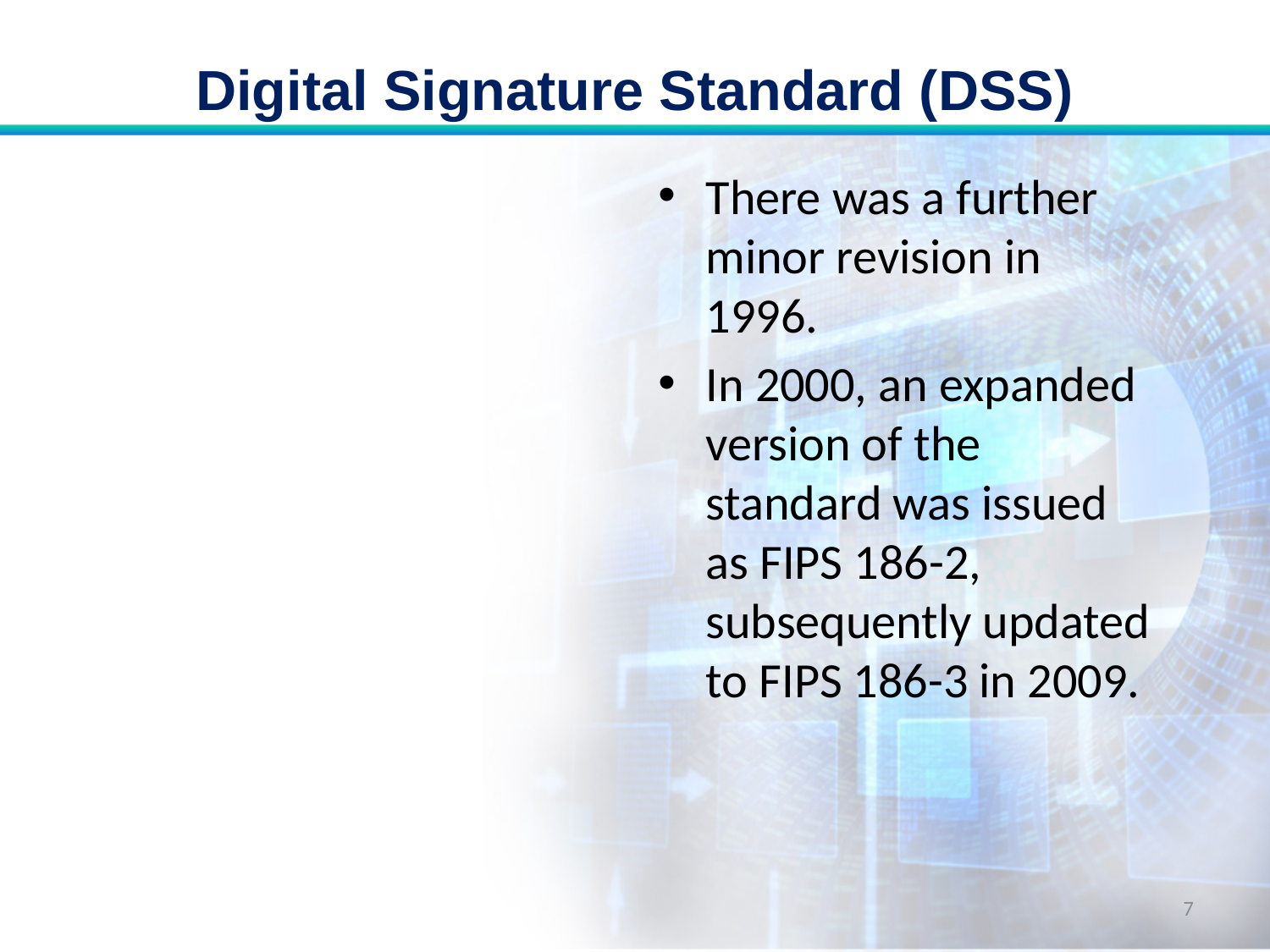

# Digital Signature Standard (DSS)
There was a further minor revision in 1996.
In 2000, an expanded version of the standard was issued as FIPS 186-2, subsequently updated to FIPS 186-3 in 2009.
7